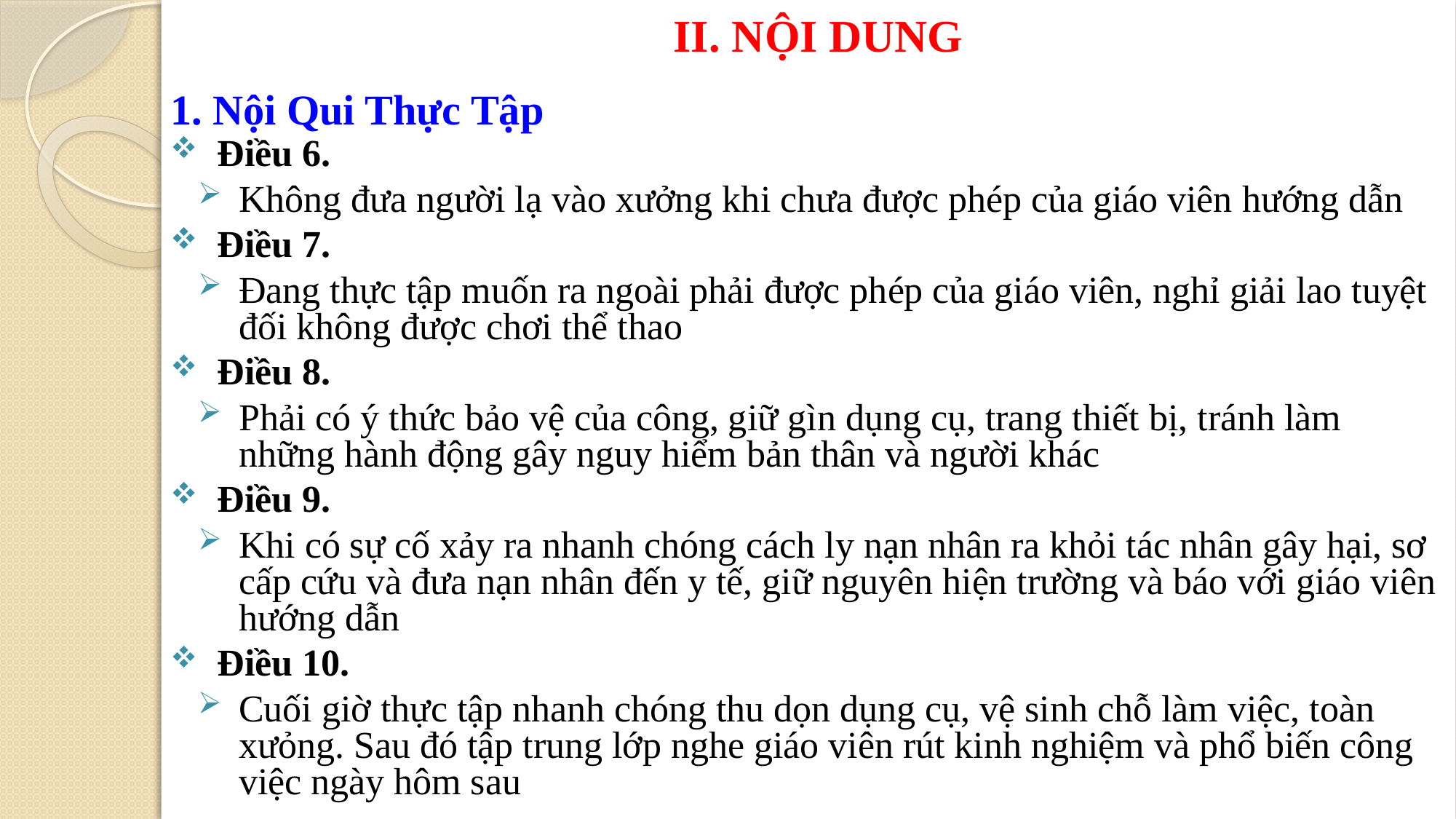

# II. NỘI DUNG
1. Nội Qui Thực Tập
Điều 6.
Không đưa người lạ vào xưởng khi chưa được phép của giáo viên hướng dẫn
Điều 7.
Đang thực tập muốn ra ngoài phải được phép của giáo viên, nghỉ giải lao tuyệt đối không được chơi thể thao
Điều 8.
Phải có ý thức bảo vệ của công, giữ gìn dụng cụ, trang thiết bị, tránh làm những hành động gây nguy hiểm bản thân và người khác
Điều 9.
Khi có sự cố xảy ra nhanh chóng cách ly nạn nhân ra khỏi tác nhân gây hại, sơ cấp cứu và đưa nạn nhân đến y tế, giữ nguyên hiện trường và báo với giáo viên hướng dẫn
Điều 10.
Cuối giờ thực tập nhanh chóng thu dọn dụng cụ, vệ sinh chỗ làm việc, toàn xưỏng. Sau đó tập trung lớp nghe giáo viên rút kinh nghiệm và phổ biến công việc ngày hôm sau